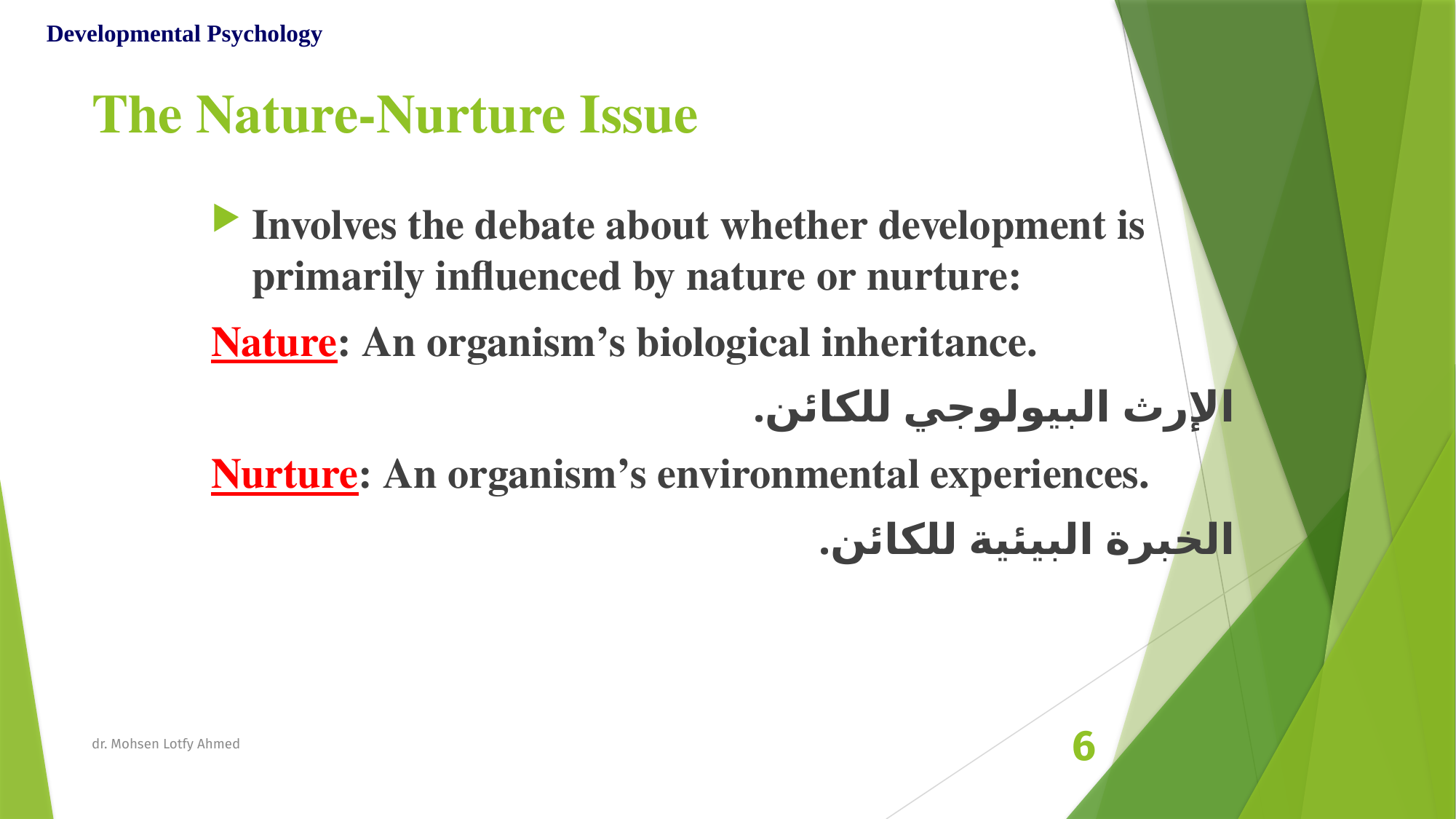

Developmental Psychology
# The Nature-Nurture Issue
Involves the debate about whether development is primarily influenced by nature or nurture:
Nature: An organism’s biological inheritance.
الإرث البيولوجي للكائن.
Nurture: An organism’s environmental experiences.
الخبرة البيئية للكائن.
dr. Mohsen Lotfy Ahmed
6